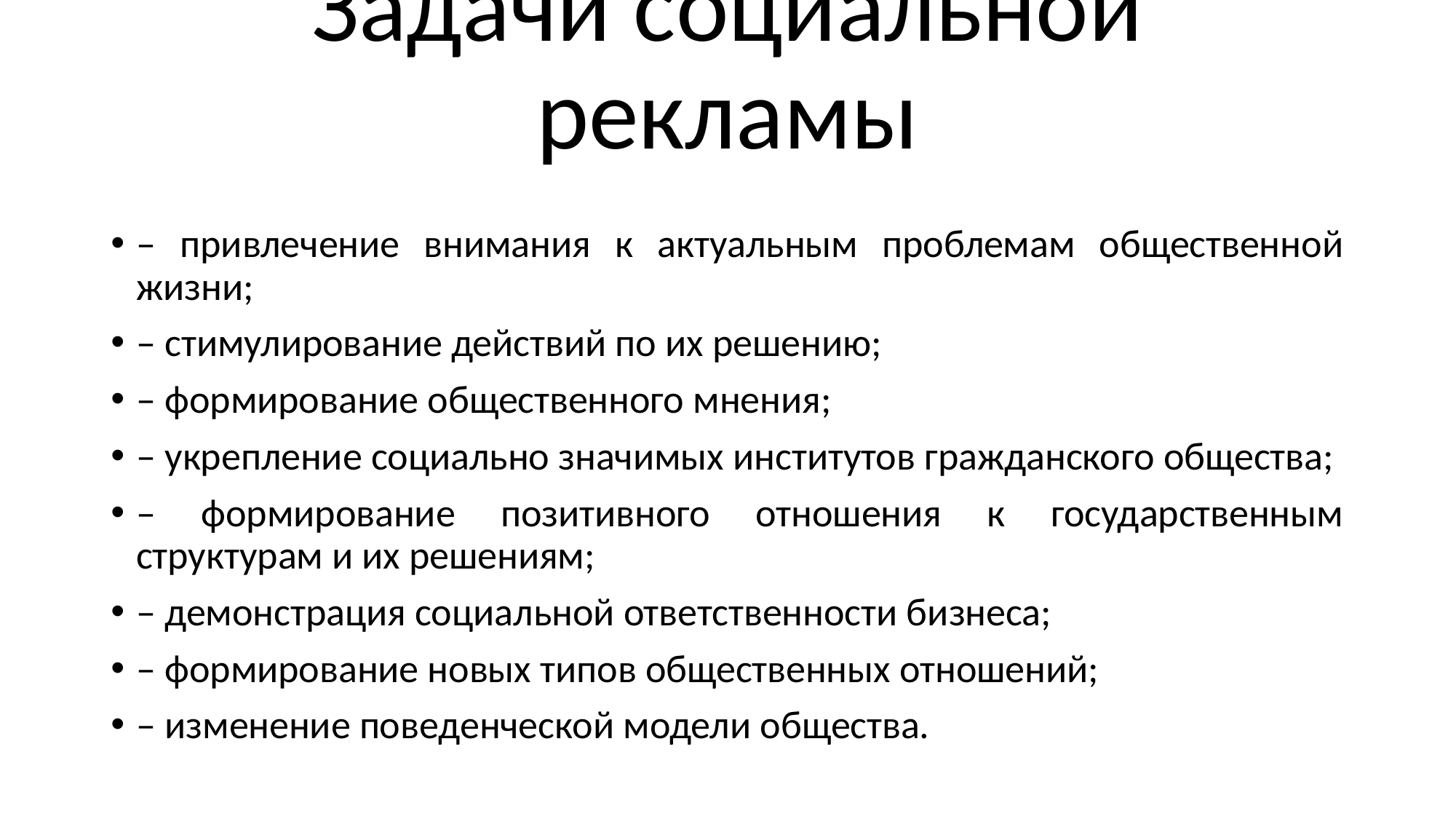

# Задачи социальной рекламы
– привлечение внимания к актуальным проблемам общественной жизни;
– стимулирование действий по их решению;
– формирование общественного мнения;
– укрепление социально значимых институтов гражданского общества;
– формирование позитивного отношения к государственным структурам и их решениям;
– демонстрация социальной ответственности бизнеса;
– формирование новых типов общественных отношений;
– изменение поведенческой модели общества.